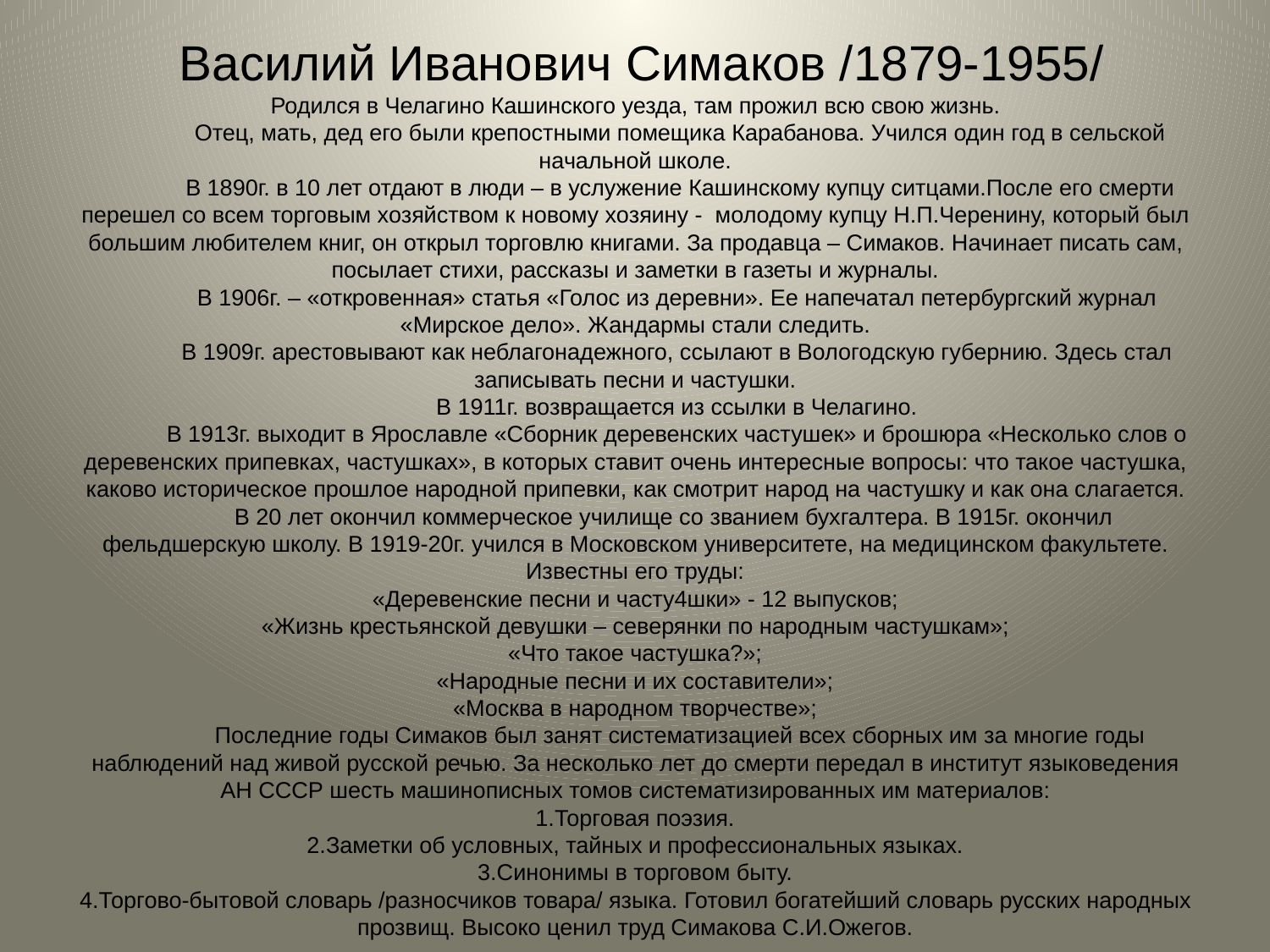

# Василий Иванович Симаков /1879-1955/ Родился в Челагино Кашинского уезда, там прожил всю свою жизнь. Отец, мать, дед его были крепостными помещика Карабанова. Учился один год в сельской начальной школе. В 1890г. в 10 лет отдают в люди – в услужение Кашинскому купцу ситцами.После его смерти перешел со всем торговым хозяйством к новому хозяину -  молодому купцу Н.П.Черенину, который был большим любителем книг, он открыл торговлю книгами. За продавца – Симаков. Начинает писать сам, посылает стихи, рассказы и заметки в газеты и журналы. В 1906г. – «откровенная» статья «Голос из деревни». Ее напечатал петербургский журнал «Мирское дело». Жандармы стали следить. В 1909г. арестовывают как неблагонадежного, ссылают в Вологодскую губернию. Здесь стал записывать песни и частушки. В 1911г. возвращается из ссылки в Челагино. В 1913г. выходит в Ярославле «Сборник деревенских частушек» и брошюра «Несколько слов о деревенских припевках, частушках», в которых ставит очень интересные вопросы: что такое частушка, каково историческое прошлое народной припевки, как смотрит народ на частушку и как она слагается. В 20 лет окончил коммерческое училище со званием бухгалтера. В 1915г. окончил фельдшерскую школу. В 1919-20г. учился в Московском университете, на медицинском факультете. Известны его труды: «Деревенские песни и часту4шки» - 12 выпусков; «Жизнь крестьянской девушки – северянки по народным частушкам»; «Что такое частушка?»; «Народные песни и их составители»; «Москва в народном творчестве»; Последние годы Симаков был занят систематизацией всех сборных им за многие годы наблюдений над живой русской речью. За несколько лет до смерти передал в институт языковедения АН СССР шесть машинописных томов систематизированных им материалов: 1.Торговая поэзия. 2.Заметки об условных, тайных и профессиональных языках. 3.Синонимы в торговом быту. 4.Торгово-бытовой словарь /разносчиков товара/ языка. Готовил богатейший словарь русских народных прозвищ. Высоко ценил труд Симакова С.И.Ожегов.